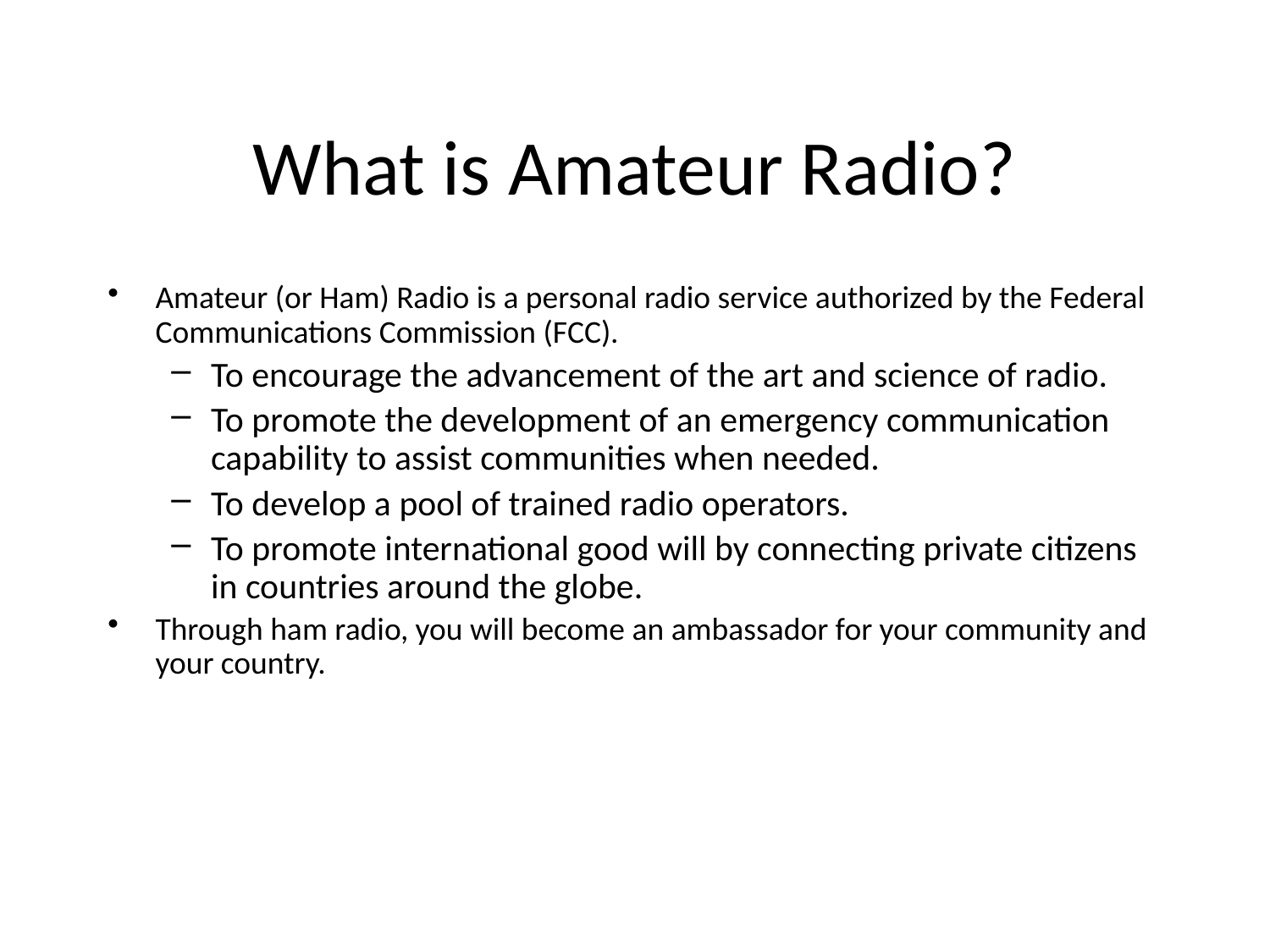

What is Amateur Radio?
Amateur (or Ham) Radio is a personal radio service authorized by the Federal Communications Commission (FCC).
To encourage the advancement of the art and science of radio.
To promote the development of an emergency communication capability to assist communities when needed.
To develop a pool of trained radio operators.
To promote international good will by connecting private citizens in countries around the globe.
Through ham radio, you will become an ambassador for your community and your country.